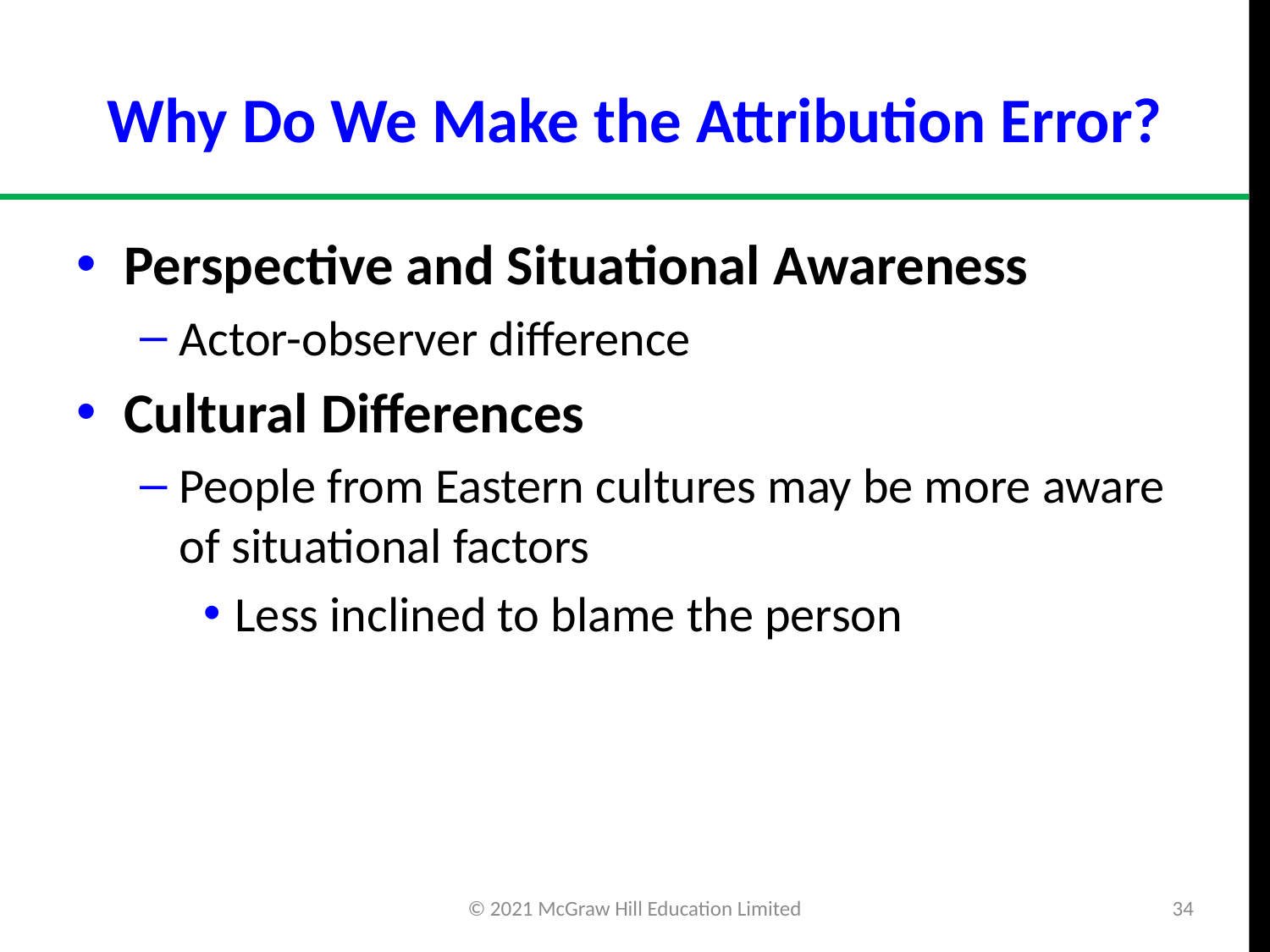

# Why Do We Make the Attribution Error?
Perspective and Situational Awareness
Actor-observer difference
Cultural Differences
People from Eastern cultures may be more aware of situational factors
Less inclined to blame the person

© 2021 McGraw Hill Education Limited
34